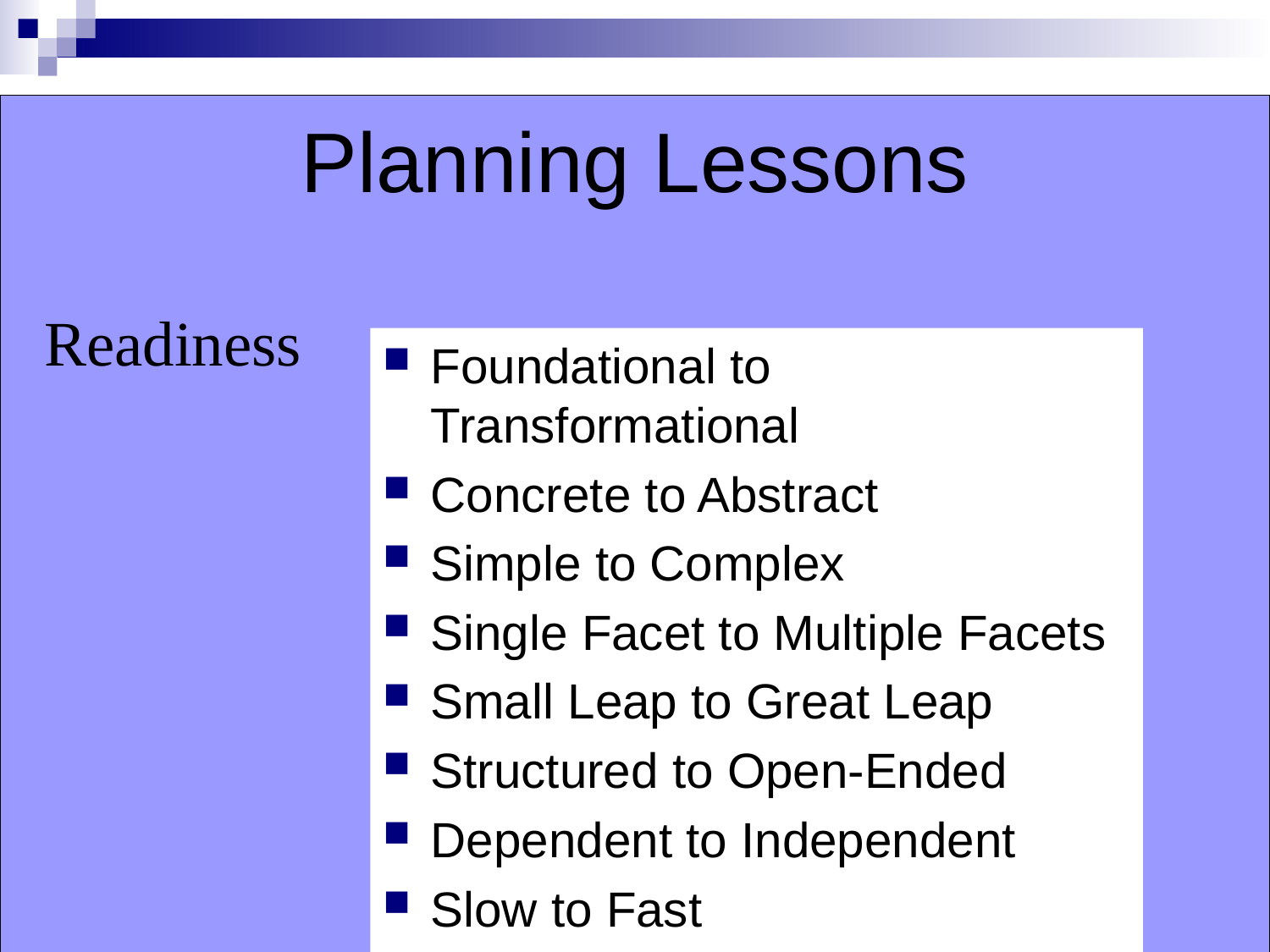

# Planning Lessons

Readiness
Foundational to Transformational
Concrete to Abstract
Simple to Complex
Single Facet to Multiple Facets
Small Leap to Great Leap
Structured to Open-Ended
Dependent to Independent
Slow to Fast